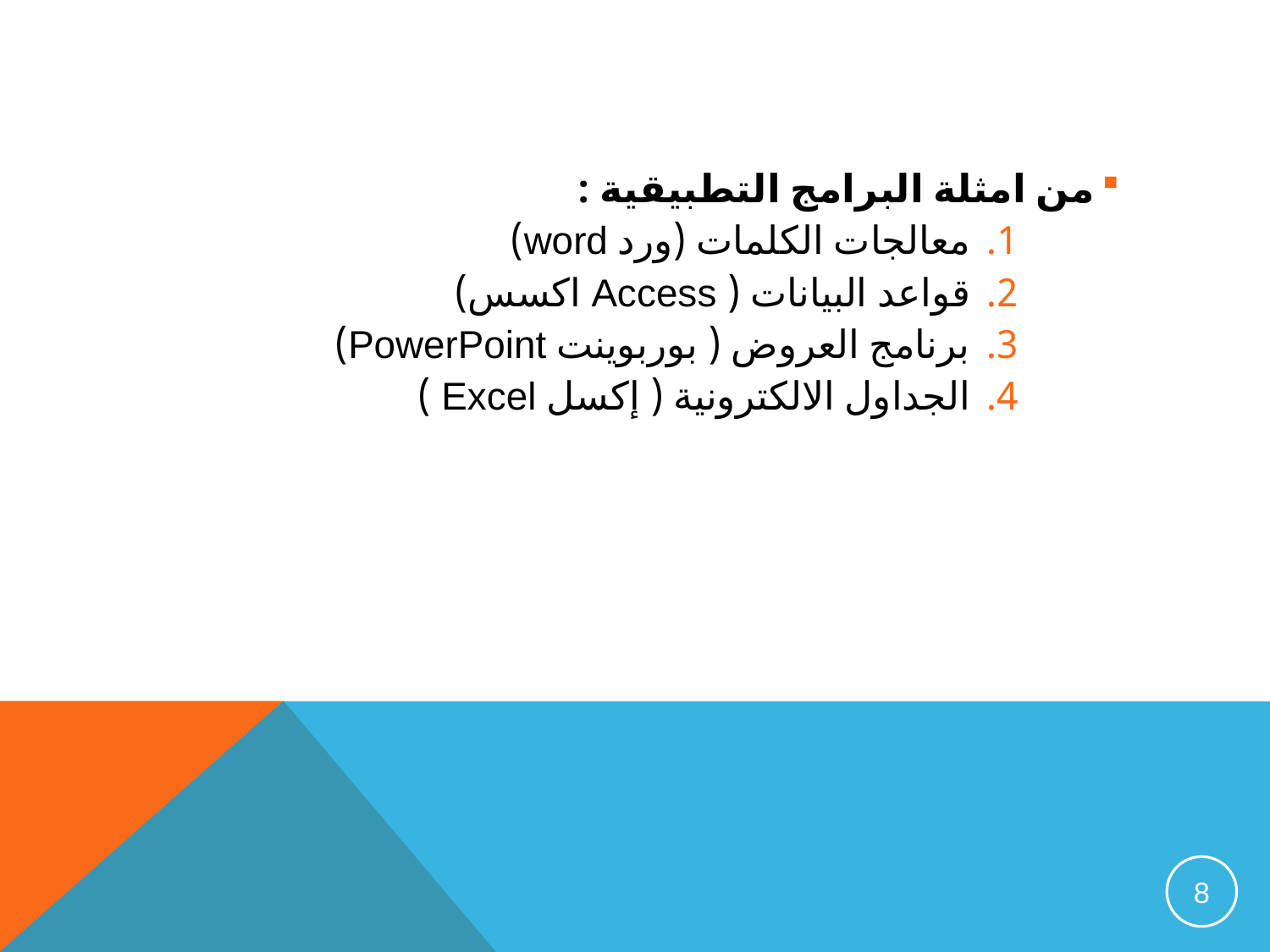

من امثلة البرامج التطبيقية :
معالجات الكلمات (ورد word)
قواعد البيانات ( Access اكسس)
برنامج العروض ( بوربوينت PowerPoint)
الجداول الالكترونية ( إكسل Excel )
8